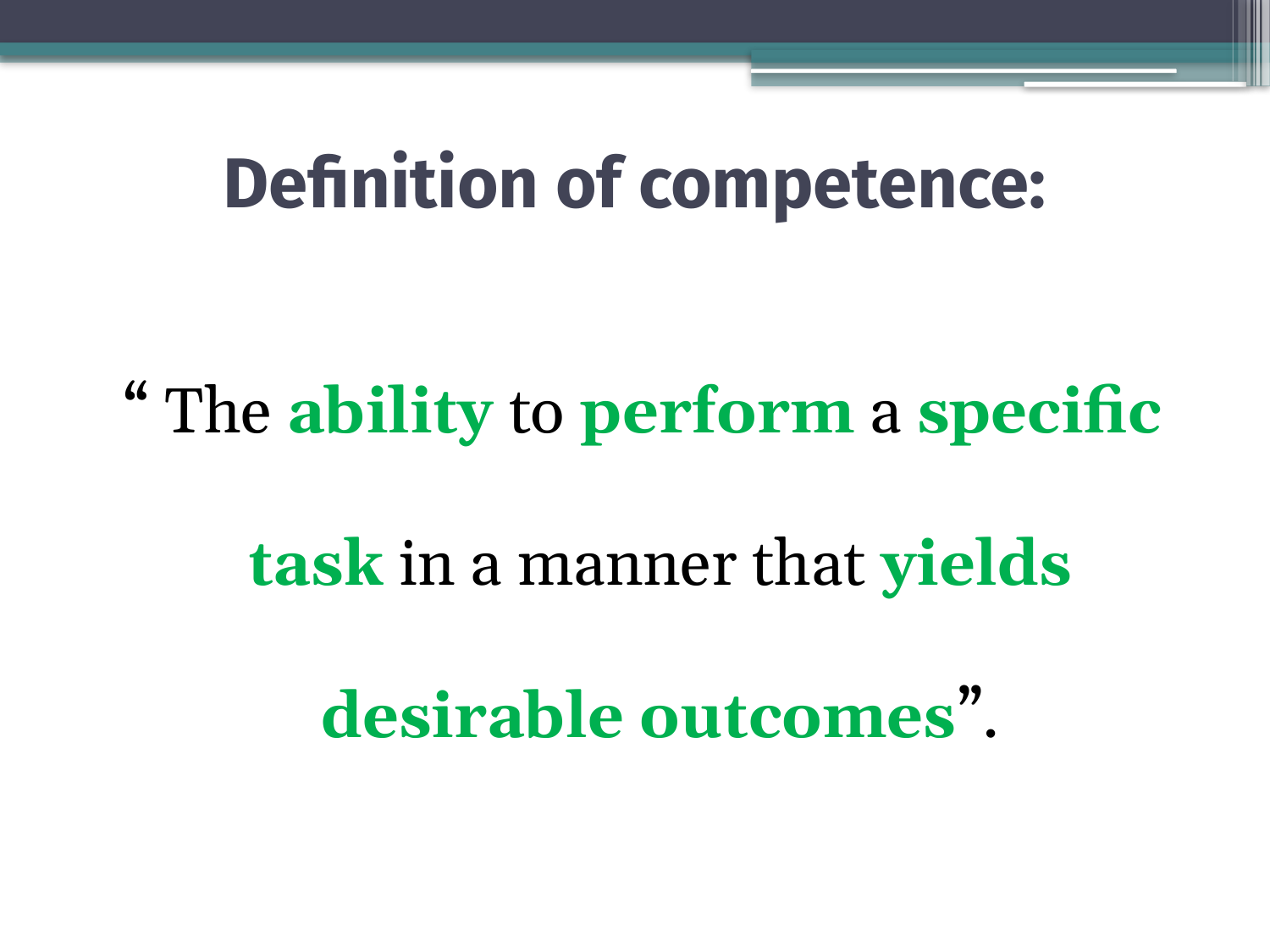

# Definition of competence:

“ The ability to perform a specific task in a manner that yields desirable outcomes”.